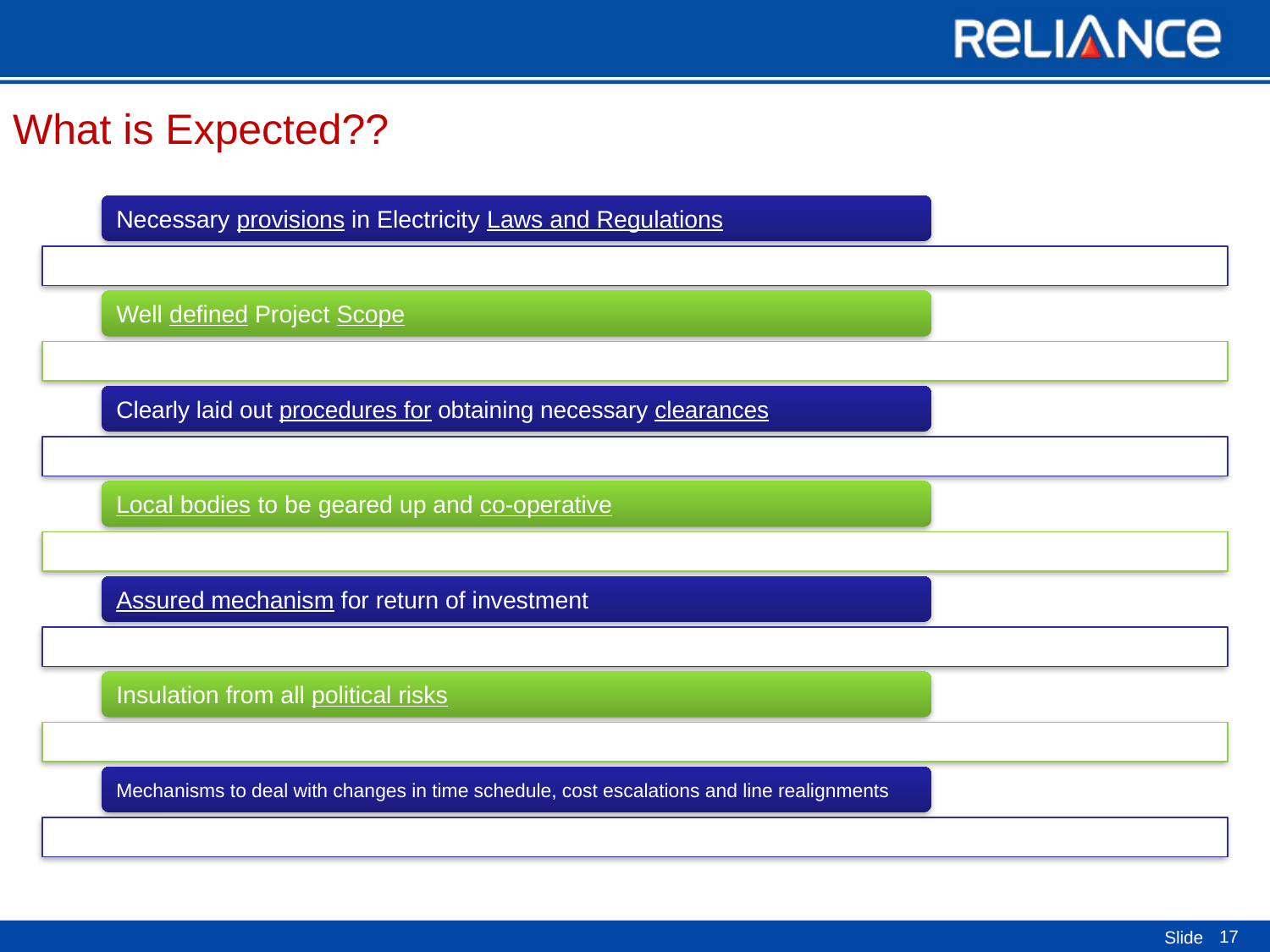

# What is Expected??
Necessary provisions in Electricity Laws and Regulations
Well defined Project Scope
Clearly laid out procedures for obtaining necessary clearances
Local bodies to be geared up and co-operative
Assured mechanism for return of investment
Insulation from all political risks
Mechanisms to deal with changes in time schedule, cost escalations and line realignments
17